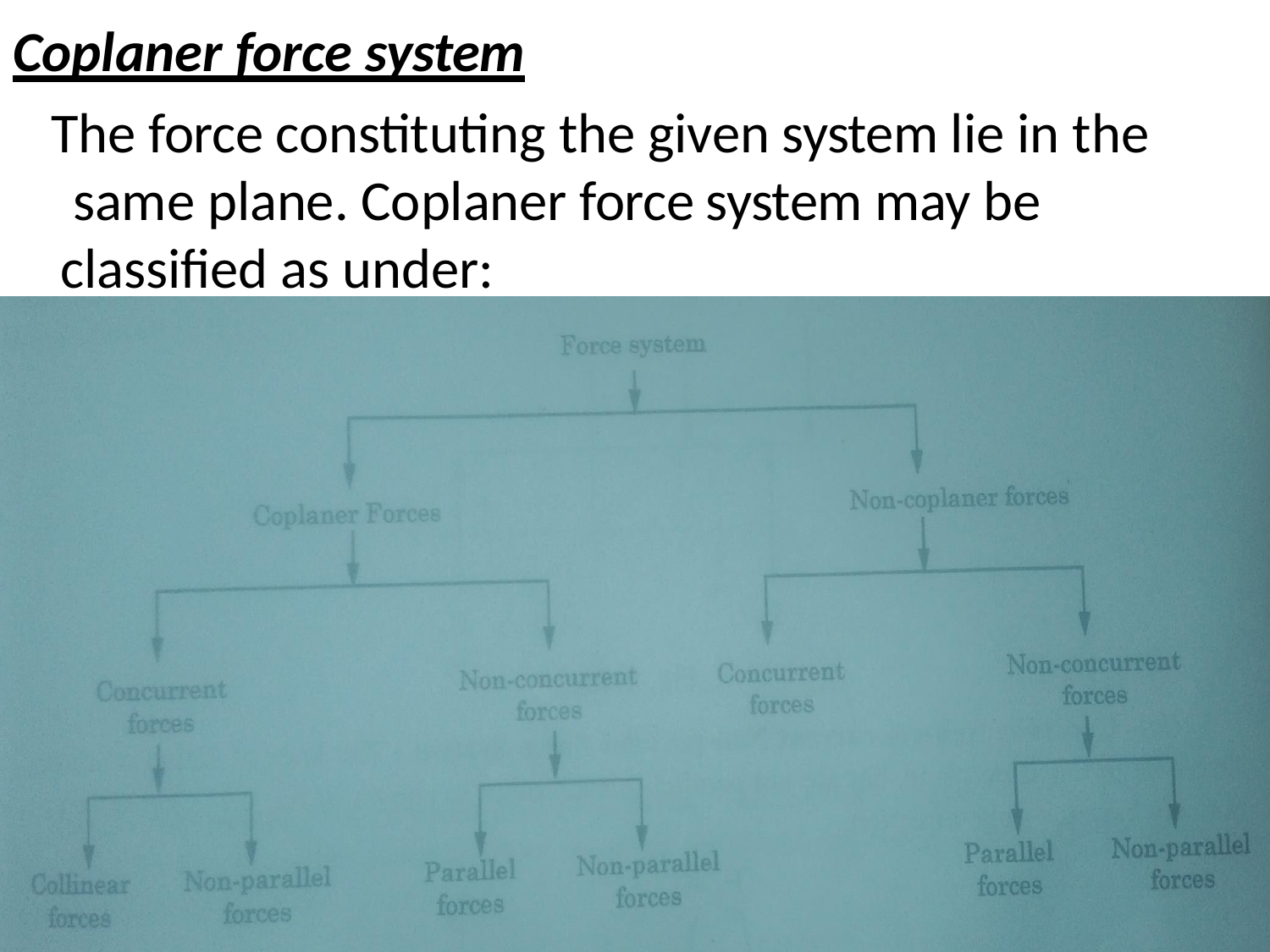

Coplaner force system
The force constituting the given system lie in the  same plane. Coplaner force system may be  classified as under: